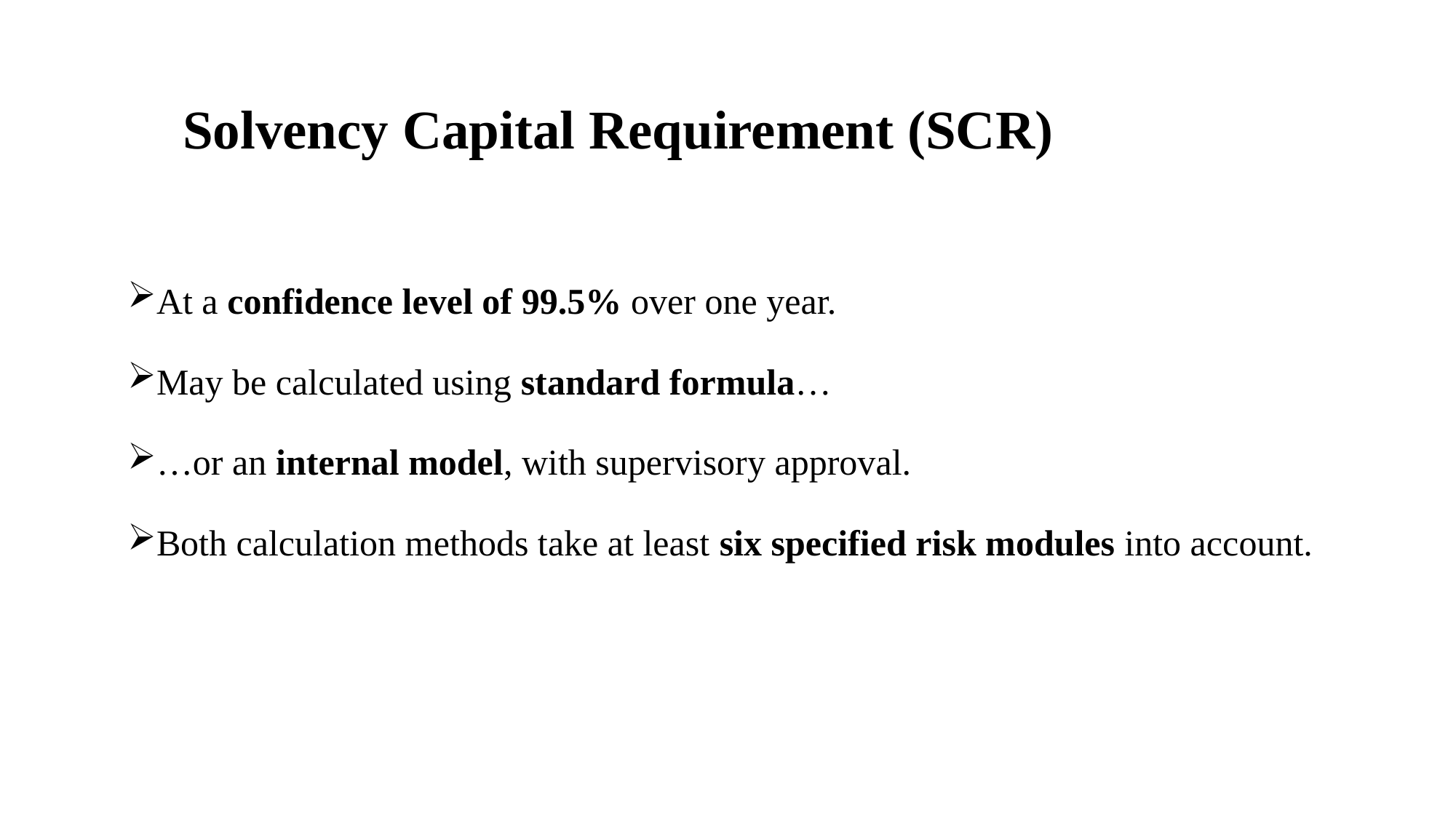

# Solvency Capital Requirement (SCR)
At a confidence level of 99.5% over one year.
May be calculated using standard formula…
…or an internal model, with supervisory approval.
Both calculation methods take at least six specified risk modules into account.